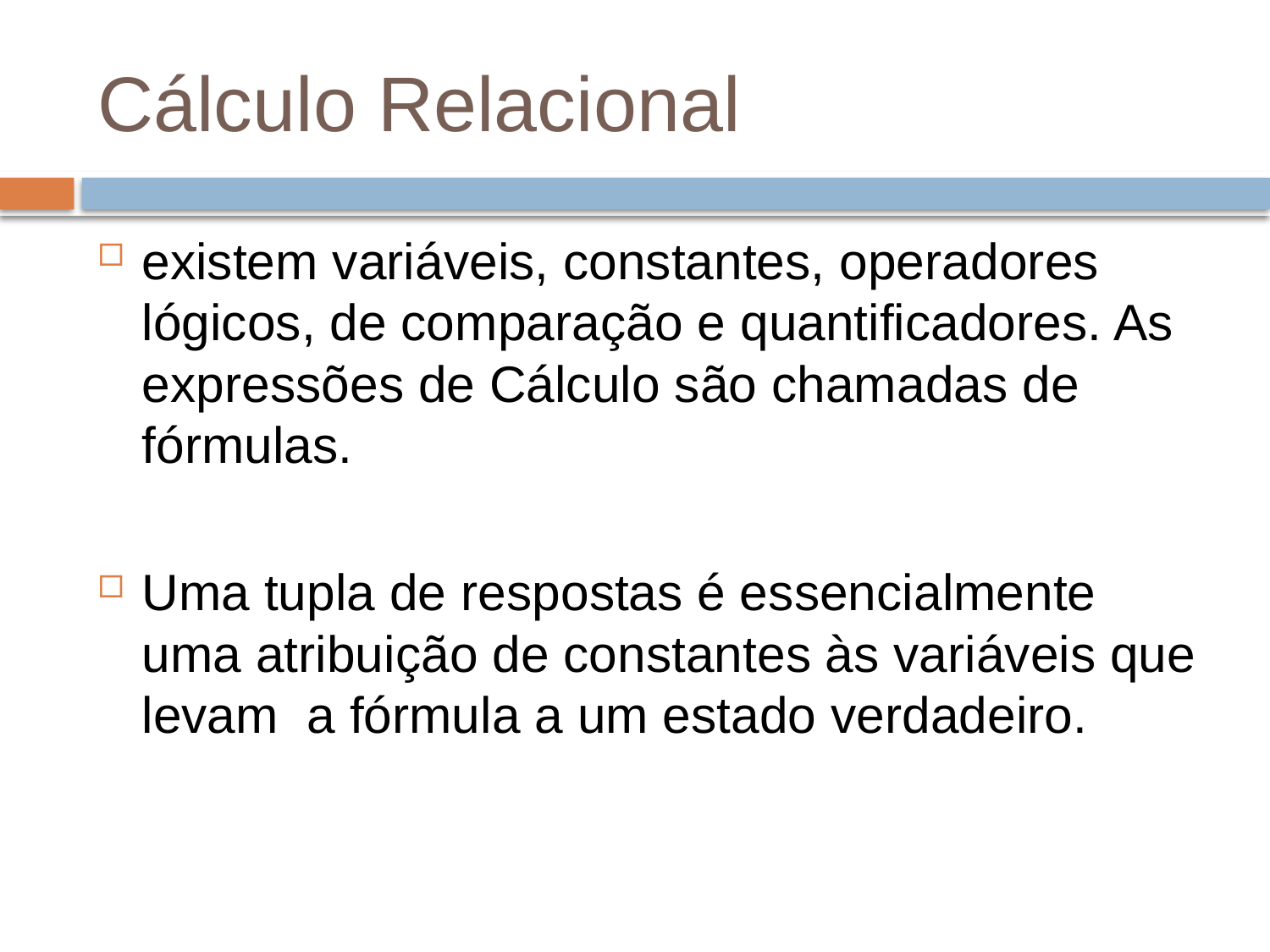

# Cálculo Relacional
existem variáveis, constantes, operadores lógicos, de comparação e quantificadores. As expressões de Cálculo são chamadas de fórmulas.

Uma tupla de respostas é essencialmente uma atribuição de constantes às variáveis que levam  a fórmula a um estado verdadeiro.